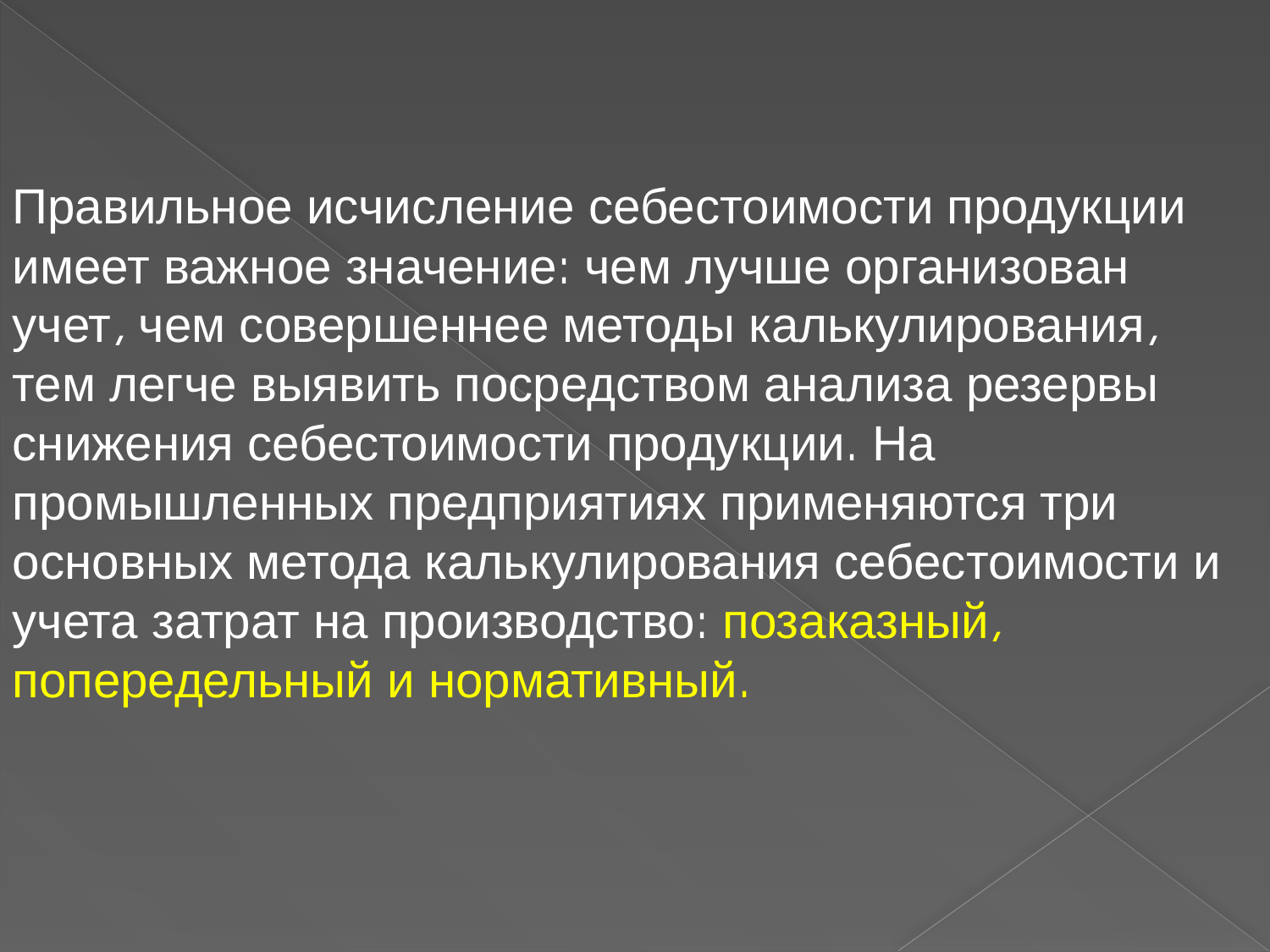

Правильное исчисление себестоимости продукции имеет важное значение: чем лучше организован учет, чем совершеннее методы калькулирования, тем легче выявить посредством анализа резервы снижения себестоимости продукции. На промышленных предприятиях применяются три основных метода калькулирования себестоимости и учета затрат на производство: позаказный, попередельный и нормативный.